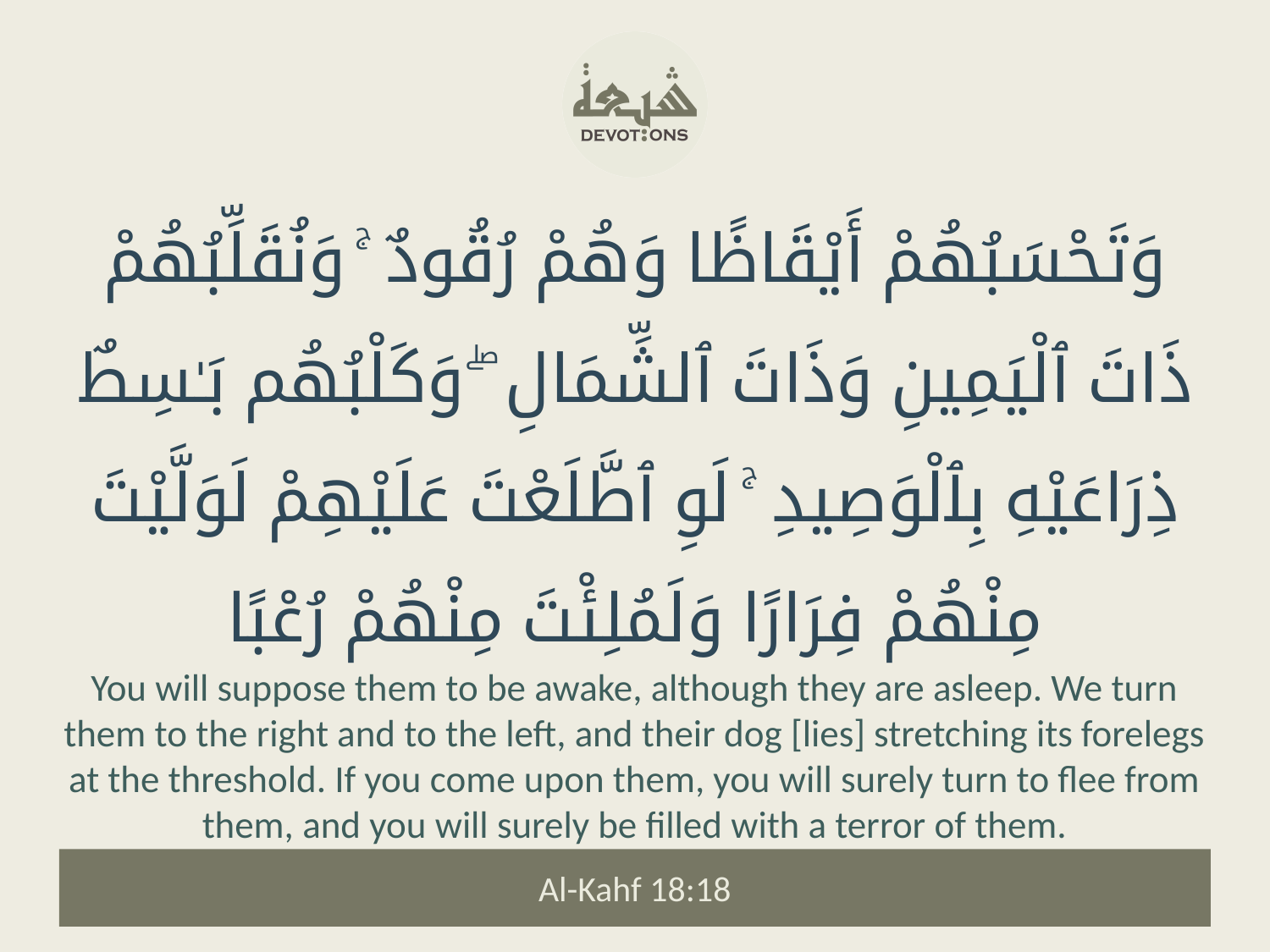

وَتَحْسَبُهُمْ أَيْقَاظًا وَهُمْ رُقُودٌ ۚ وَنُقَلِّبُهُمْ ذَاتَ ٱلْيَمِينِ وَذَاتَ ٱلشِّمَالِ ۖ وَكَلْبُهُم بَـٰسِطٌ ذِرَاعَيْهِ بِٱلْوَصِيدِ ۚ لَوِ ٱطَّلَعْتَ عَلَيْهِمْ لَوَلَّيْتَ مِنْهُمْ فِرَارًا وَلَمُلِئْتَ مِنْهُمْ رُعْبًا
You will suppose them to be awake, although they are asleep. We turn them to the right and to the left, and their dog [lies] stretching its forelegs at the threshold. If you come upon them, you will surely turn to flee from them, and you will surely be filled with a terror of them.
Al-Kahf 18:18